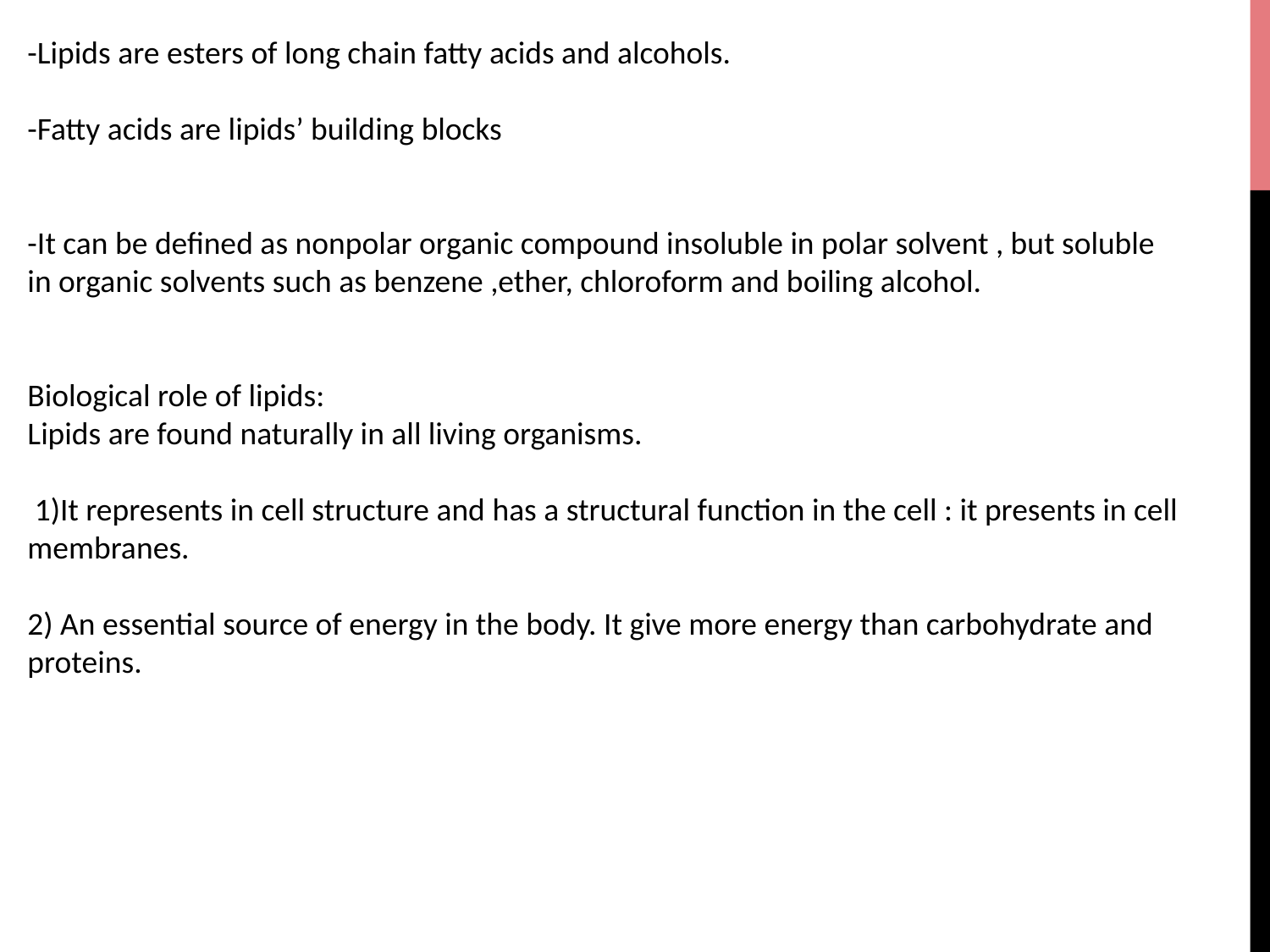

-Lipids are esters of long chain fatty acids and alcohols.

-Fatty acids are lipids’ building blocks

-It can be defined as nonpolar organic compound insoluble in polar solvent , but soluble in organic solvents such as benzene ,ether, chloroform and boiling alcohol.

Biological role of lipids:
Lipids are found naturally in all living organisms.

 1)It represents in cell structure and has a structural function in the cell : it presents in cell membranes.

2) An essential source of energy in the body. It give more energy than carbohydrate and proteins.